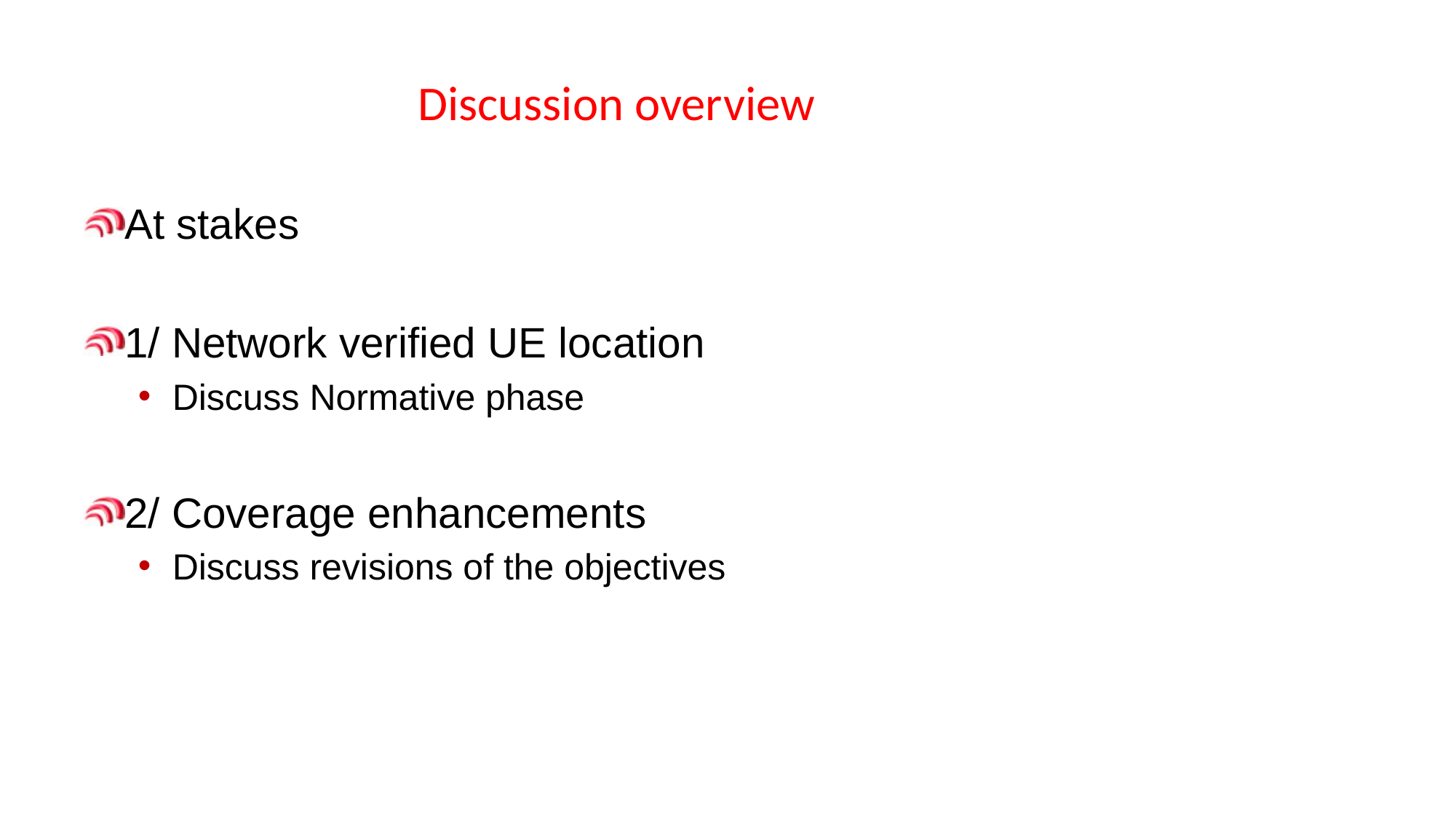

# Discussion overview
At stakes

1/ Network verified UE location
Discuss Normative phase

2/ Coverage enhancements
Discuss revisions of the objectives